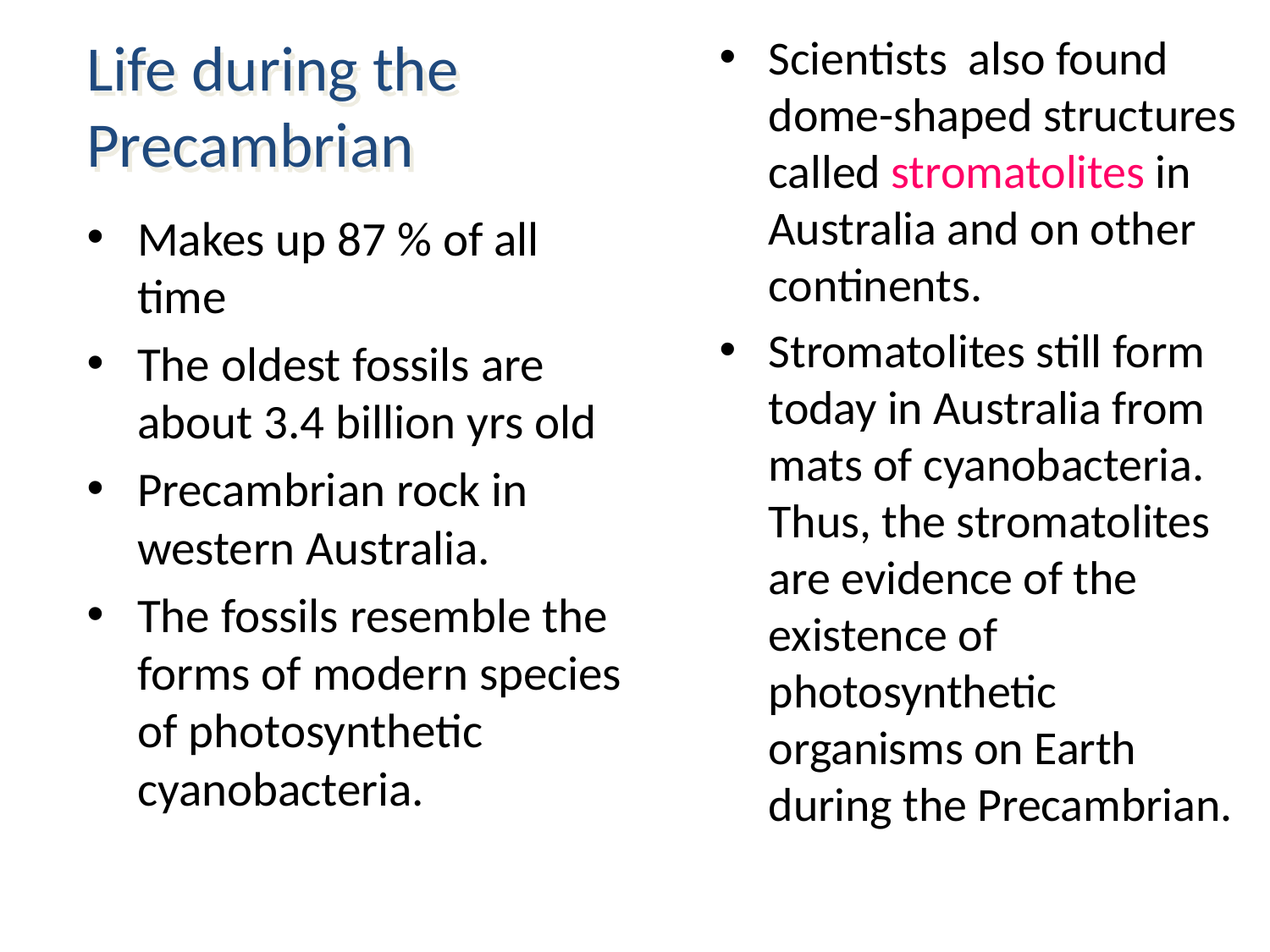

Life during the Precambrian
Scientists  also found dome-shaped structures called stromatolites in Australia and on other continents.
Stromatolites still form today in Australia from mats of cyanobacteria.  Thus, the stromatolites are evidence of the existence of photosynthetic organisms on Earth during the Precambrian.

Makes up 87 % of all time
The oldest fossils are about 3.4 billion yrs old
Precambrian rock in western Australia.
The fossils resemble the forms of modern species of photosynthetic cyanobacteria.